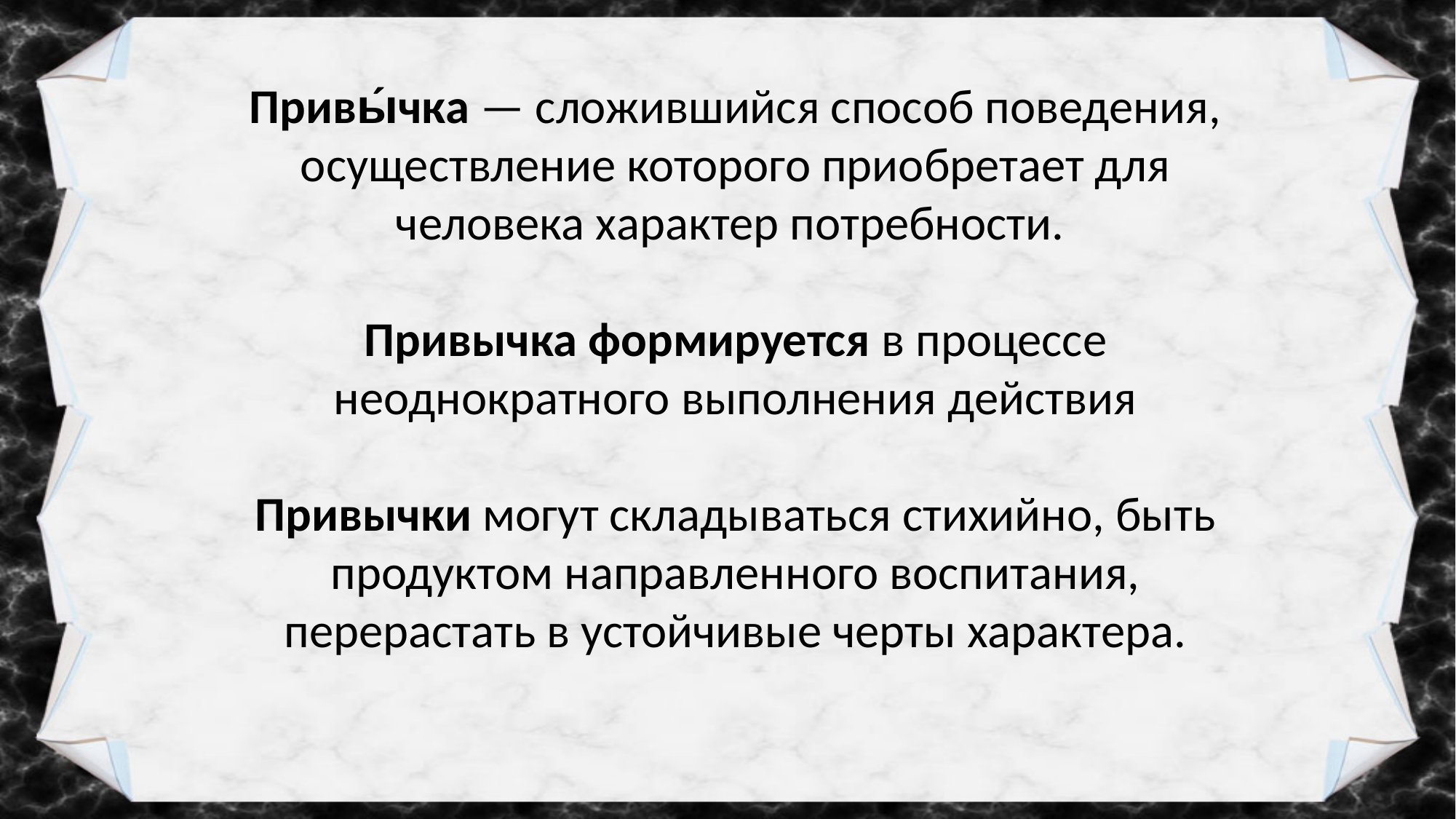

Привы́чка — сложившийся способ поведения, осуществление которого приобретает для человека характер потребности.

Привычка формируется в процессе неоднократного выполнения действия

Привычки могут складываться стихийно, быть продуктом направленного воспитания, перерастать в устойчивые черты характера.